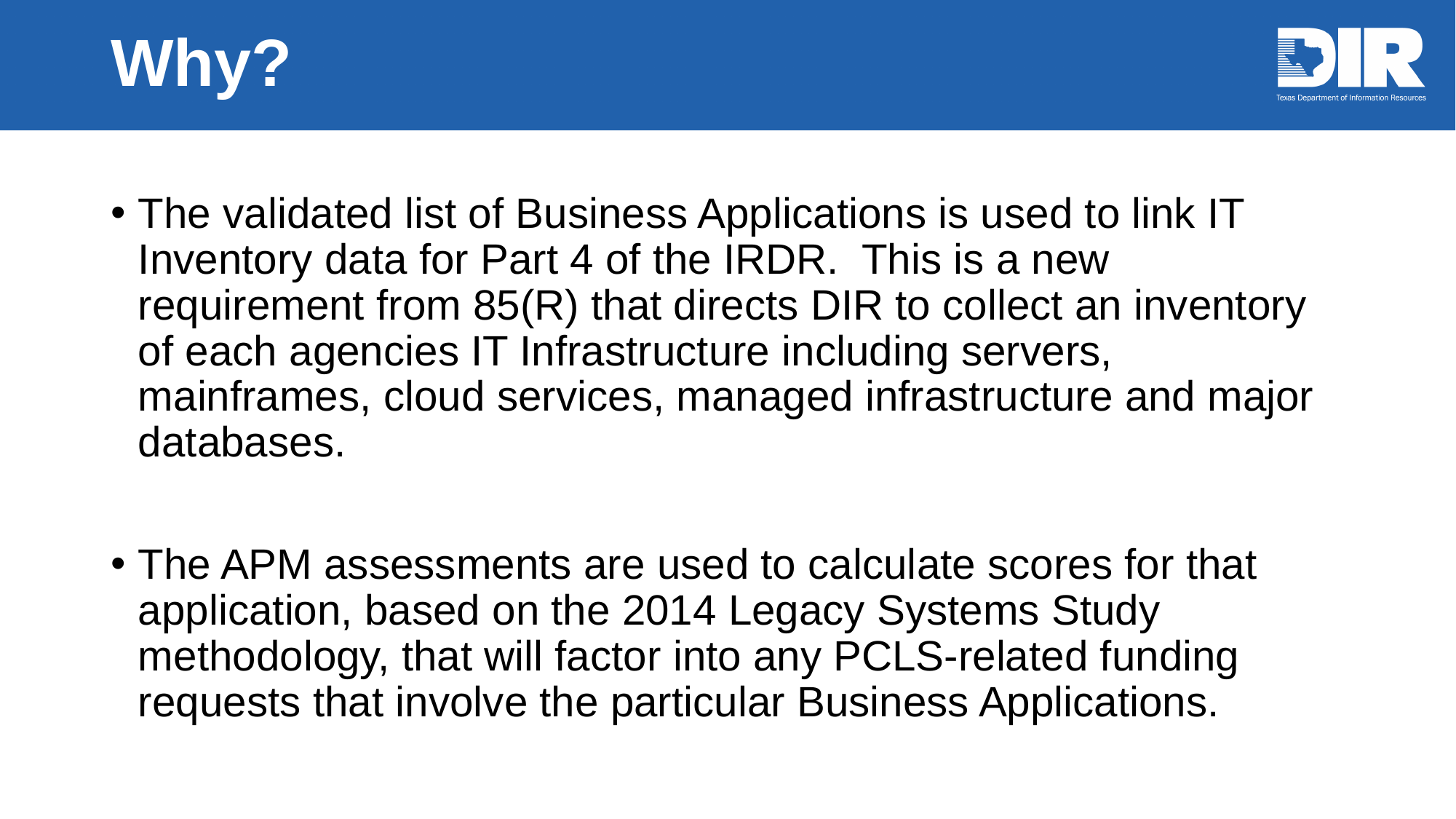

# Why?
The validated list of Business Applications is used to link IT Inventory data for Part 4 of the IRDR.  This is a new requirement from 85(R) that directs DIR to collect an inventory of each agencies IT Infrastructure including servers, mainframes, cloud services, managed infrastructure and major databases.

The APM assessments are used to calculate scores for that application, based on the 2014 Legacy Systems Study methodology, that will factor into any PCLS-related funding requests that involve the particular Business Applications.